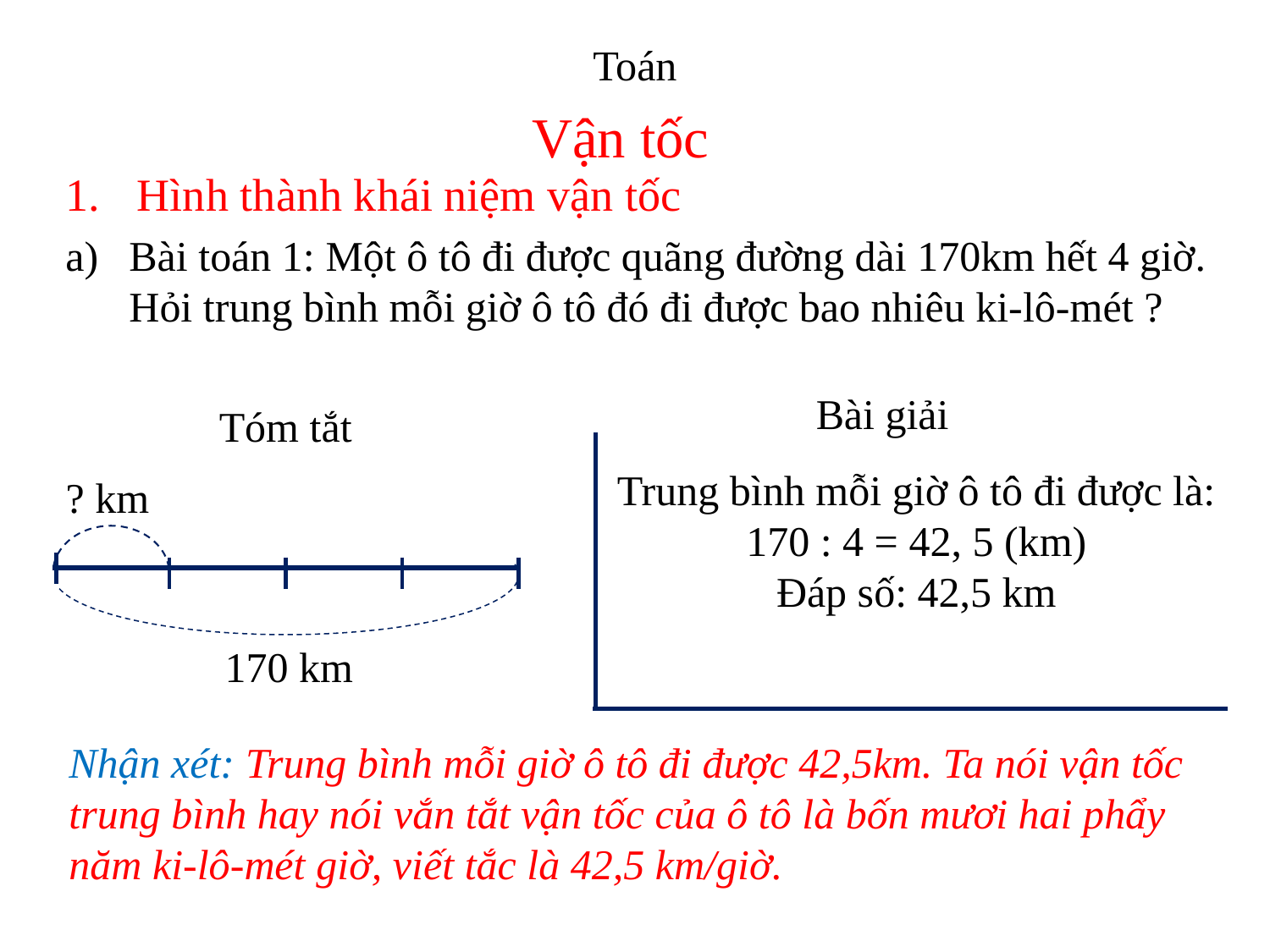

# Toán
Vận tốc
Hình thành khái niệm vận tốc
Bài toán 1: Một ô tô đi được quãng đường dài 170km hết 4 giờ. Hỏi trung bình mỗi giờ ô tô đó đi được bao nhiêu ki-lô-mét ?

Bài giải
Tóm tắt
Trung bình mỗi giờ ô tô đi được là:
170 : 4 = 42, 5 (km)
Đáp số: 42,5 km
? km

170 km
Nhận xét: Trung bình mỗi giờ ô tô đi được 42,5km. Ta nói vận tốc trung bình hay nói vắn tắt vận tốc của ô tô là bốn mươi hai phẩy năm ki-lô-mét giờ, viết tắc là 42,5 km/giờ.